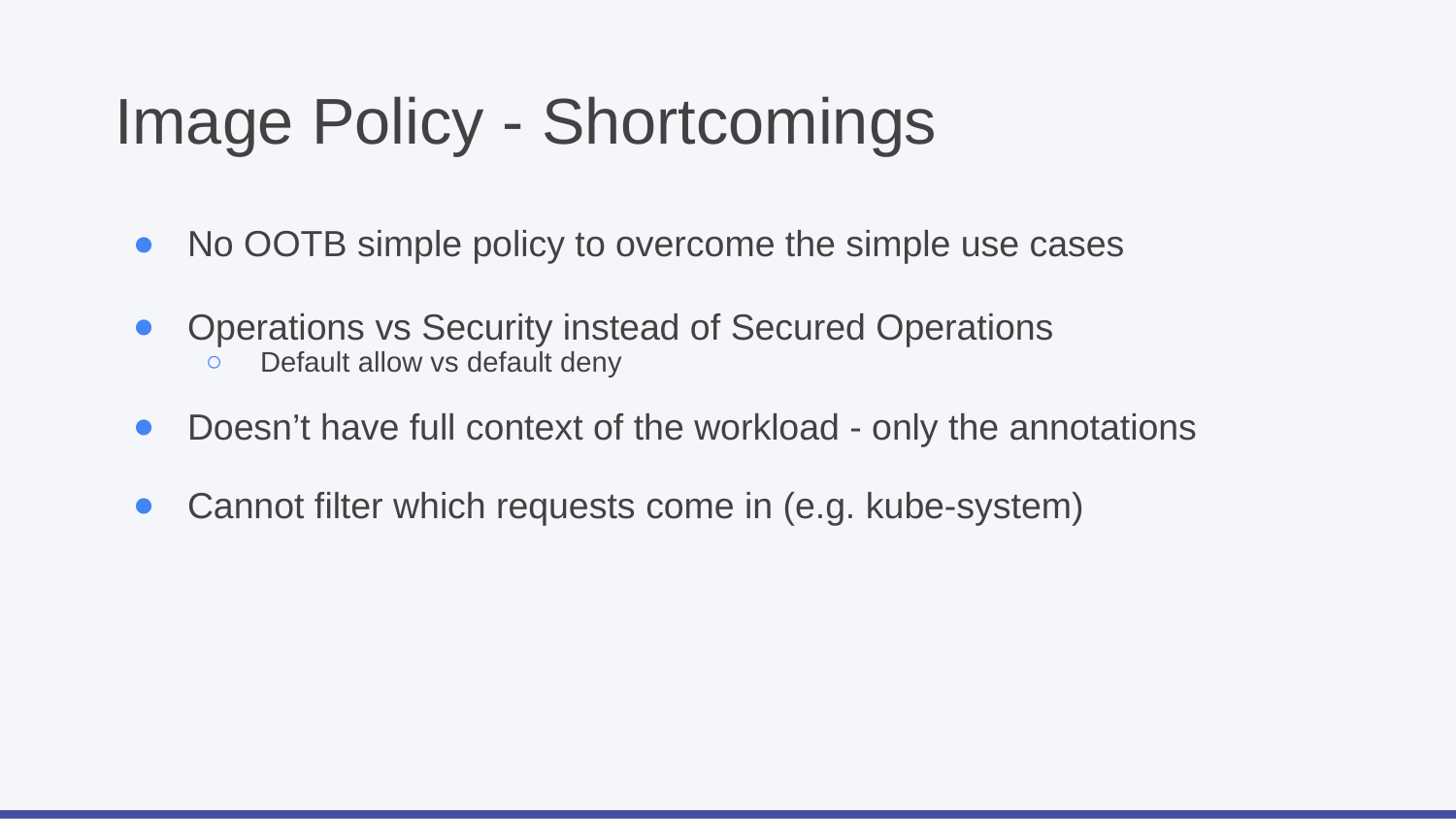

# Image Policy - Shortcomings
No OOTB simple policy to overcome the simple use cases
Operations vs Security instead of Secured Operations
Default allow vs default deny
Doesn’t have full context of the workload - only the annotations
Cannot filter which requests come in (e.g. kube-system)